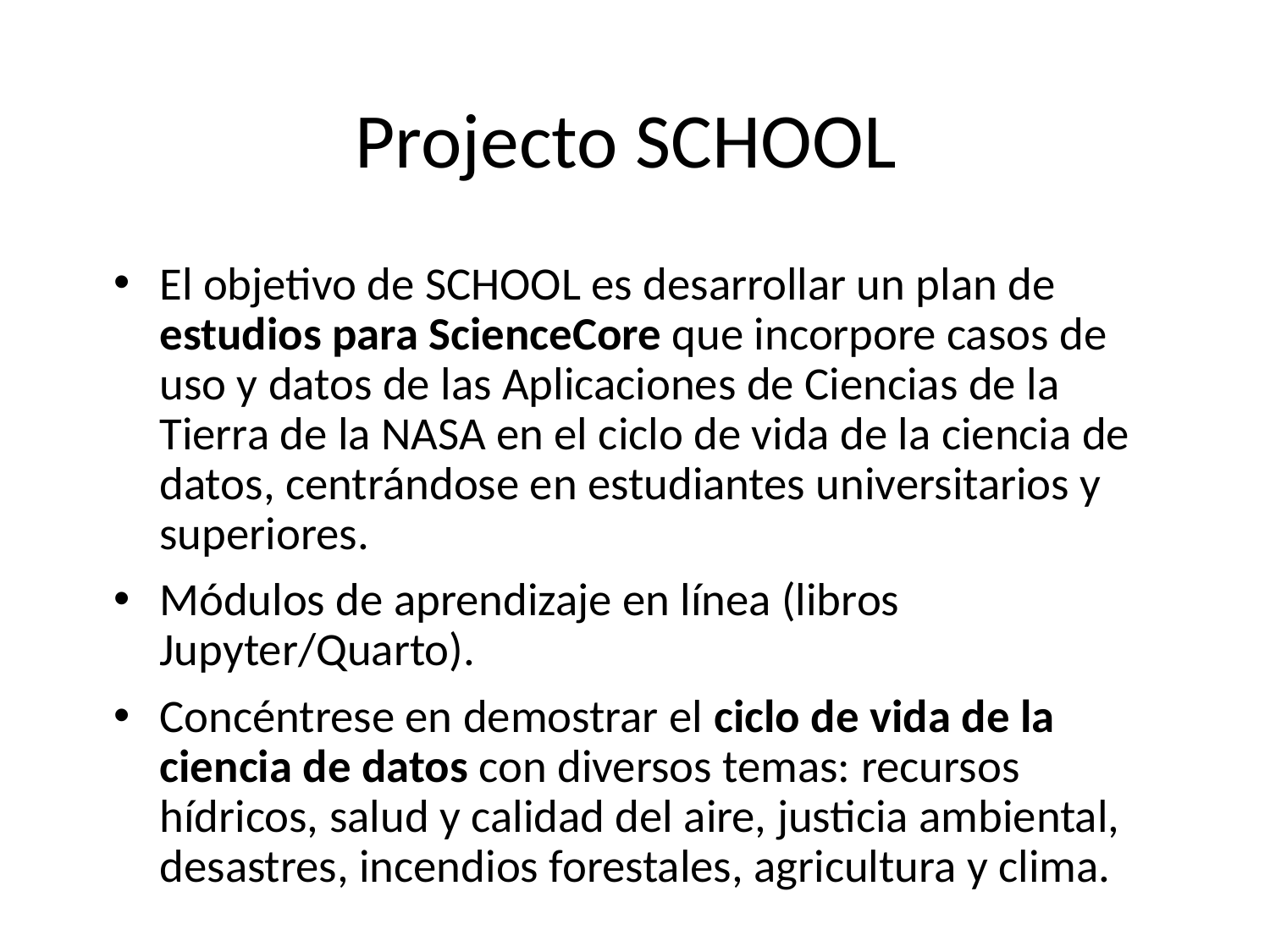

# Projecto SCHOOL
El objetivo de SCHOOL es desarrollar un plan de estudios para ScienceCore que incorpore casos de uso y datos de las Aplicaciones de Ciencias de la Tierra de la NASA en el ciclo de vida de la ciencia de datos, centrándose en estudiantes universitarios y superiores.
Módulos de aprendizaje en línea (libros Jupyter/Quarto).
Concéntrese en demostrar el ciclo de vida de la ciencia de datos con diversos temas: recursos hídricos, salud y calidad del aire, justicia ambiental, desastres, incendios forestales, agricultura y clima.